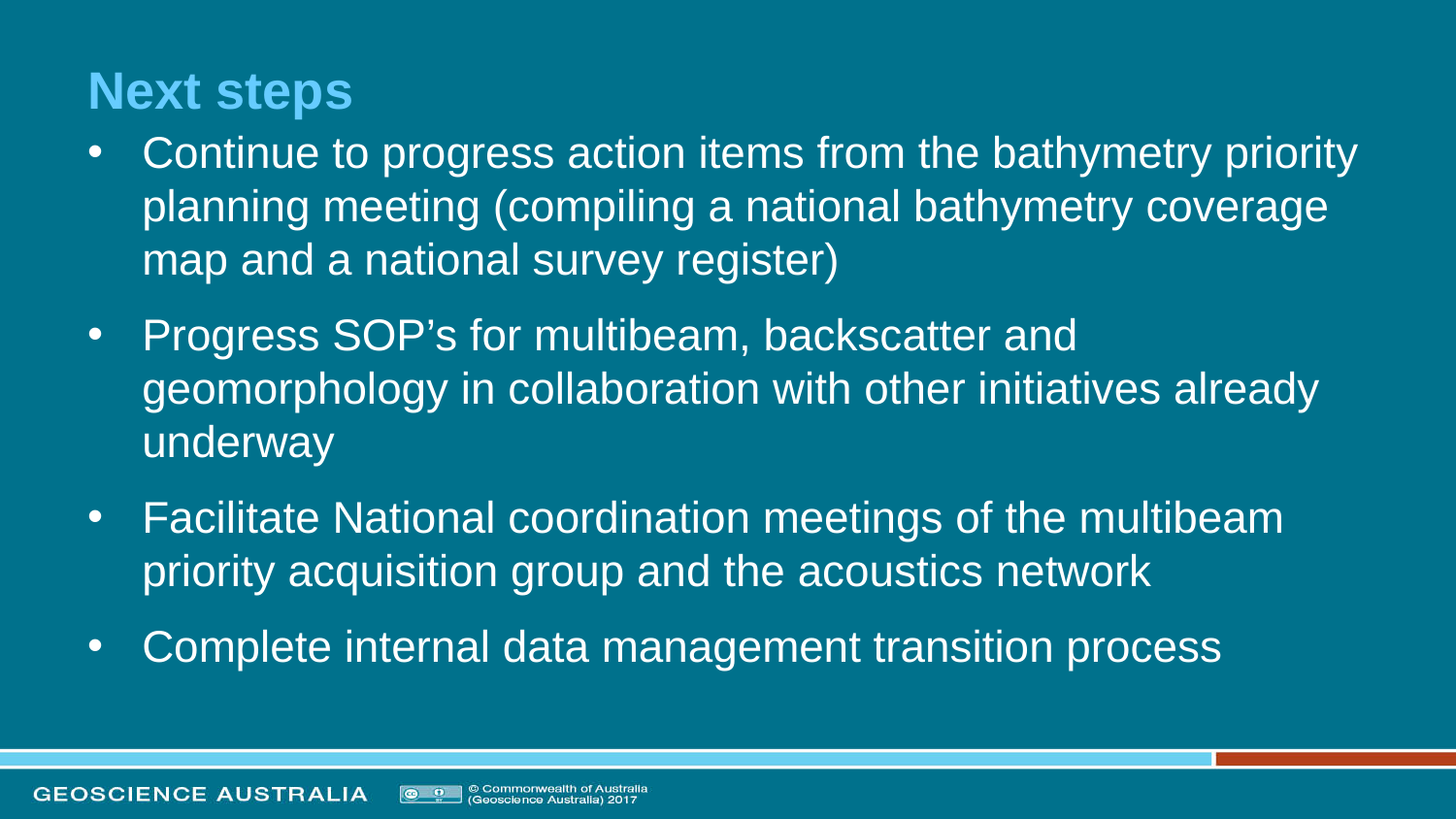

# Next steps
Continue to progress action items from the bathymetry priority planning meeting (compiling a national bathymetry coverage map and a national survey register)
Progress SOP’s for multibeam, backscatter and geomorphology in collaboration with other initiatives already underway
Facilitate National coordination meetings of the multibeam priority acquisition group and the acoustics network
Complete internal data management transition process